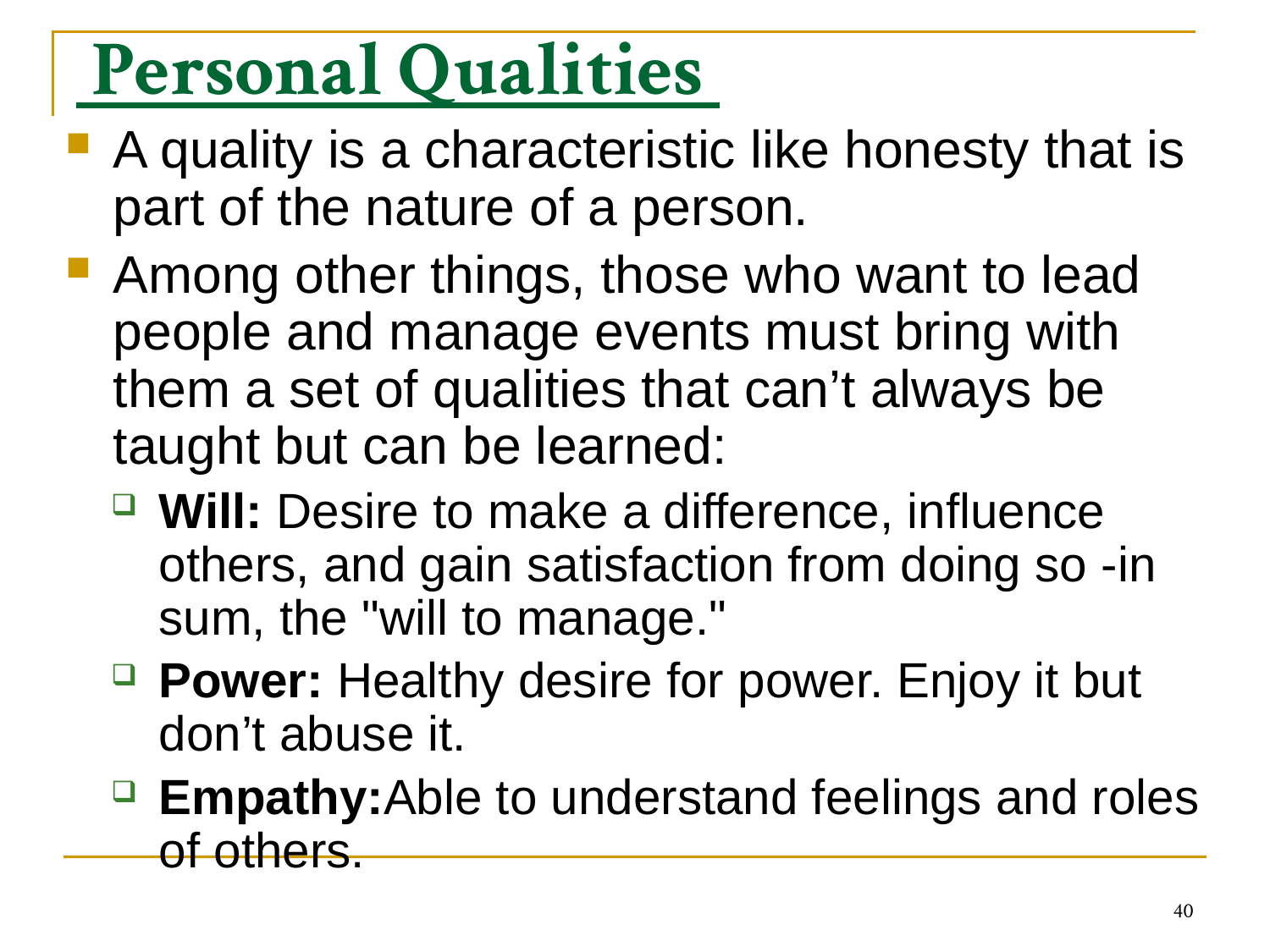

# Personal Qualities
A quality is a characteristic like honesty that is part of the nature of a person.
Among other things, those who want to lead people and manage events must bring with them a set of qualities that can’t always be taught but can be learned:
Will: Desire to make a difference, influence others, and gain satisfaction from doing so -in sum, the "will to manage."
Power: Healthy desire for power. Enjoy it but don’t abuse it.
Empathy:Able to understand feelings and roles of others.
40